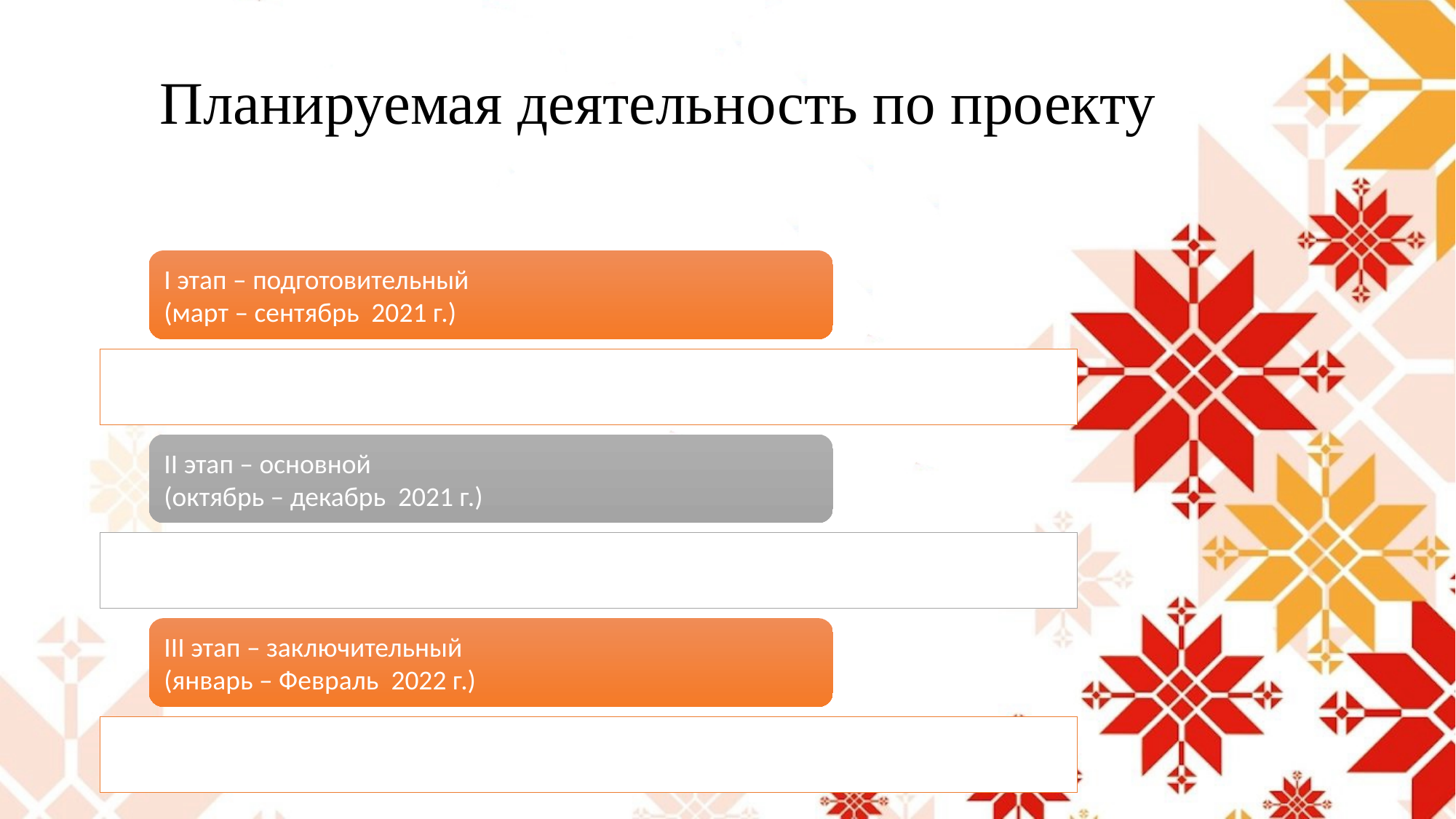

# Планируемая деятельность по проекту
I этап – подготовительный
(март – сентябрь  2021 г.)
II этап – основной
(октябрь – декабрь  2021 г.)
III этап – заключительный
(январь – Февраль  2022 г.)